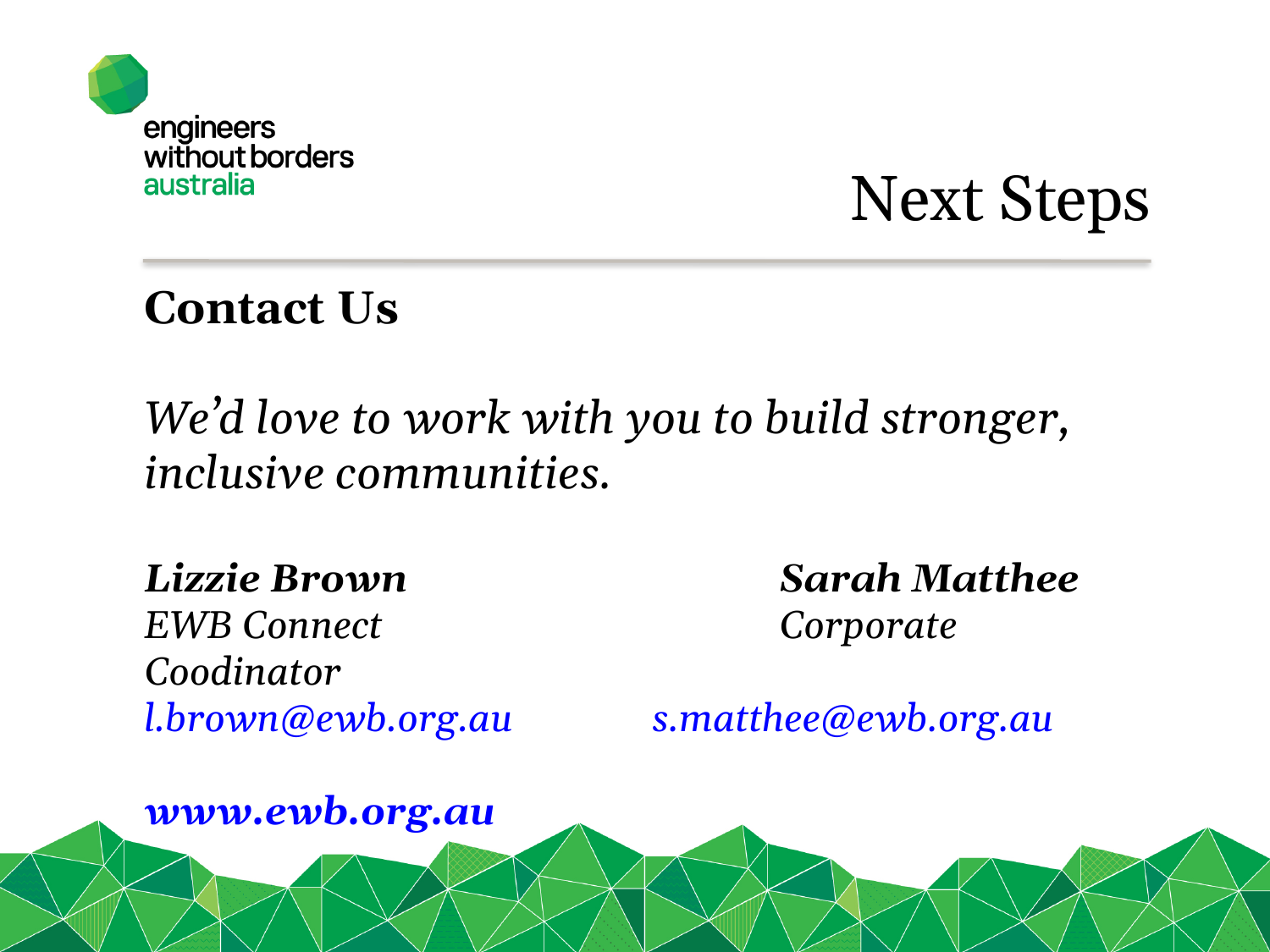

Next Steps
Contact Us

We’d love to work with you to build stronger, inclusive communities.

Lizzie Brown			Sarah Matthee
EWB Connect				Corporate Coodinator
l.brown@ewb.org.au		s.matthee@ewb.org.au

www.ewb.org.au